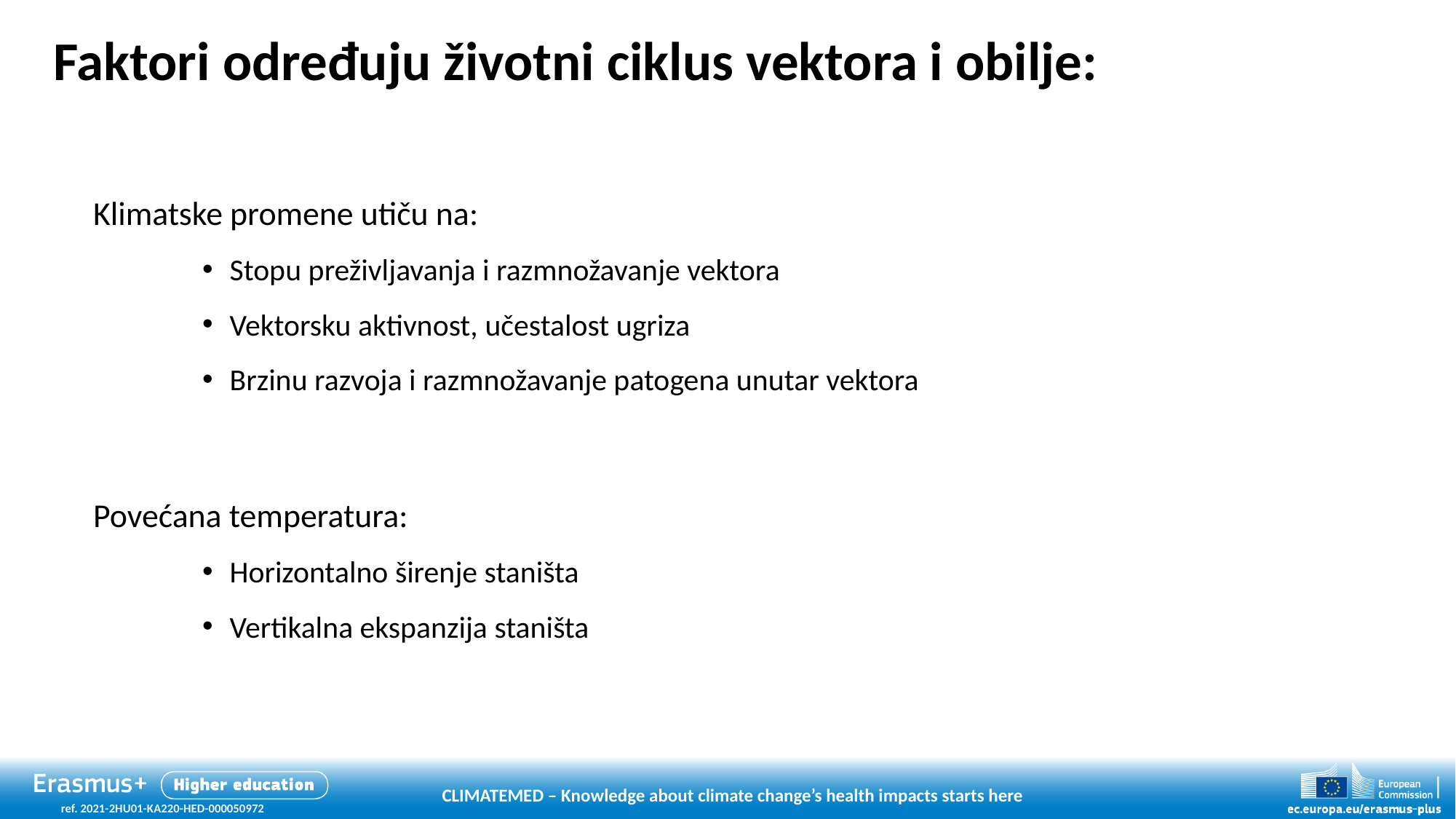

# Faktori određuju životni ciklus vektora i obilje:
Klimatske promene utiču na:
Stopu preživljavanja i razmnožavanje vektora
Vektorsku aktivnost, učestalost ugriza
Brzinu razvoja i razmnožavanje patogena unutar vektora

Povećana temperatura:
Horizontalno širenje staništa
Vertikalna ekspanzija staništa